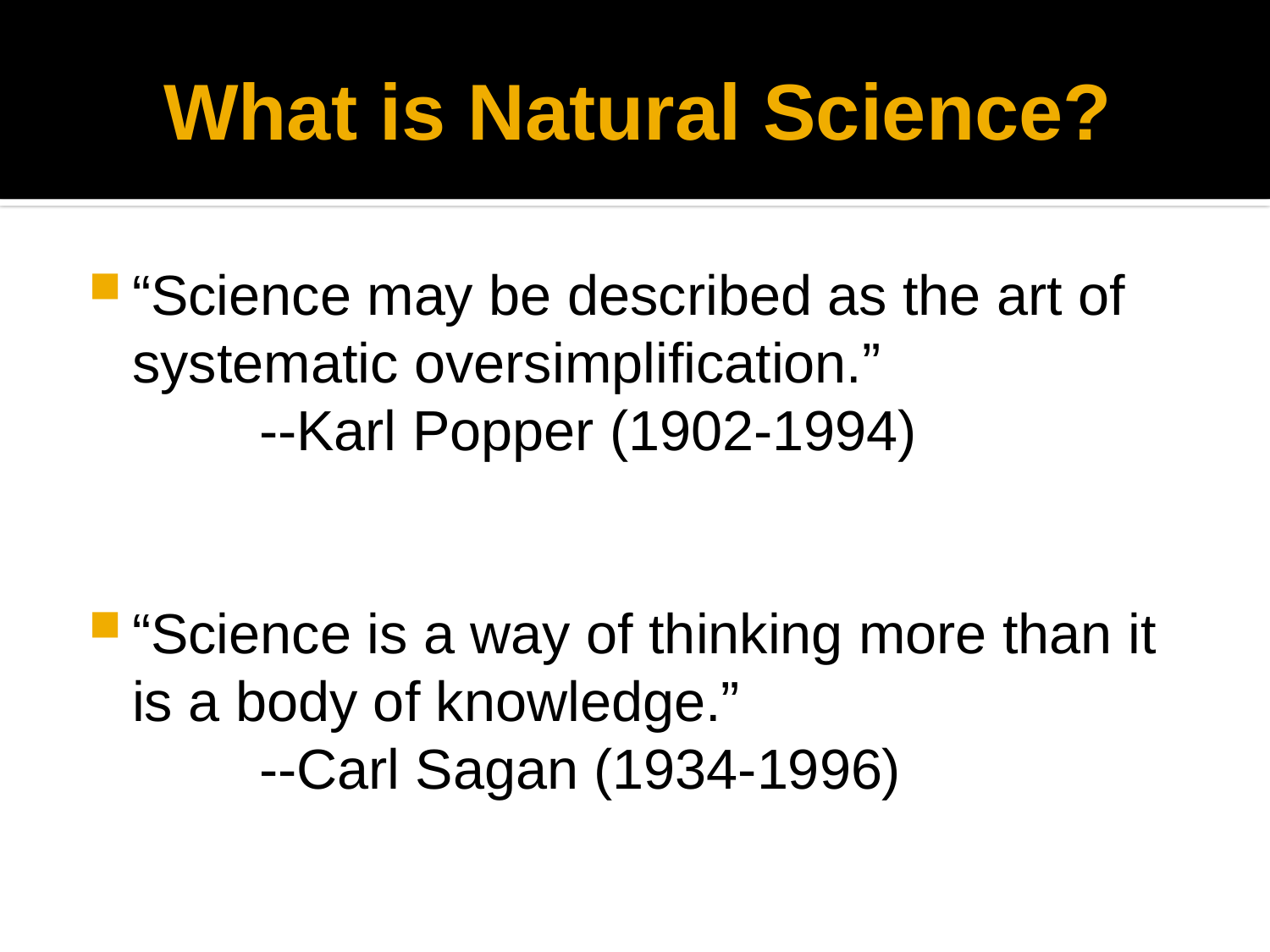

# What is Natural Science?
“Science may be described as the art of systematic oversimplification.”
		--Karl Popper (1902-1994)

“Science is a way of thinking more than it is a body of knowledge.”
		--Carl Sagan (1934-1996)